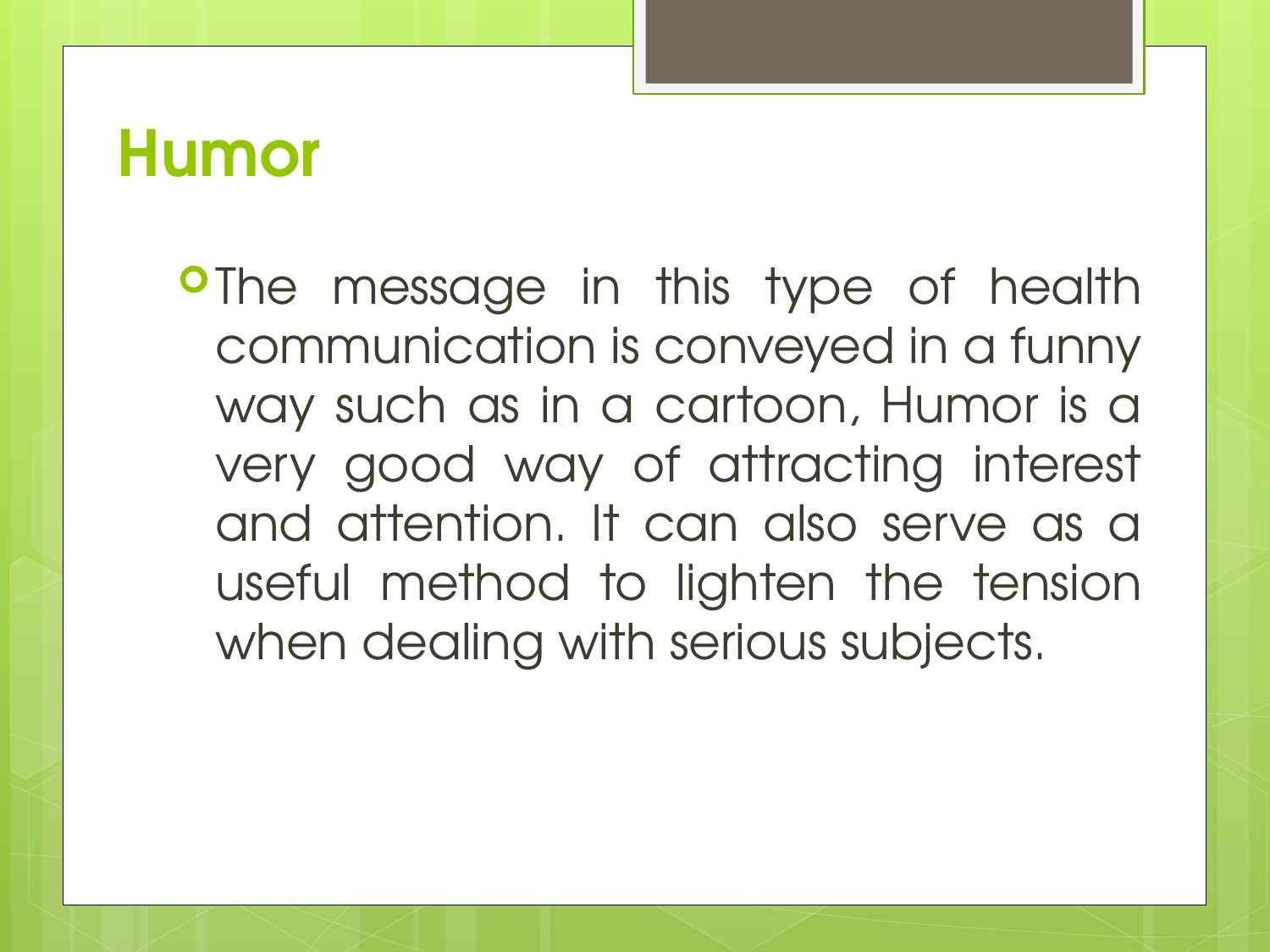

# Humor
The message in this type of health communication is conveyed in a funny way such as in a cartoon, Humor is a very good way of attracting interest and attention. It can also serve as a useful method to lighten the tension when dealing with serious subjects.